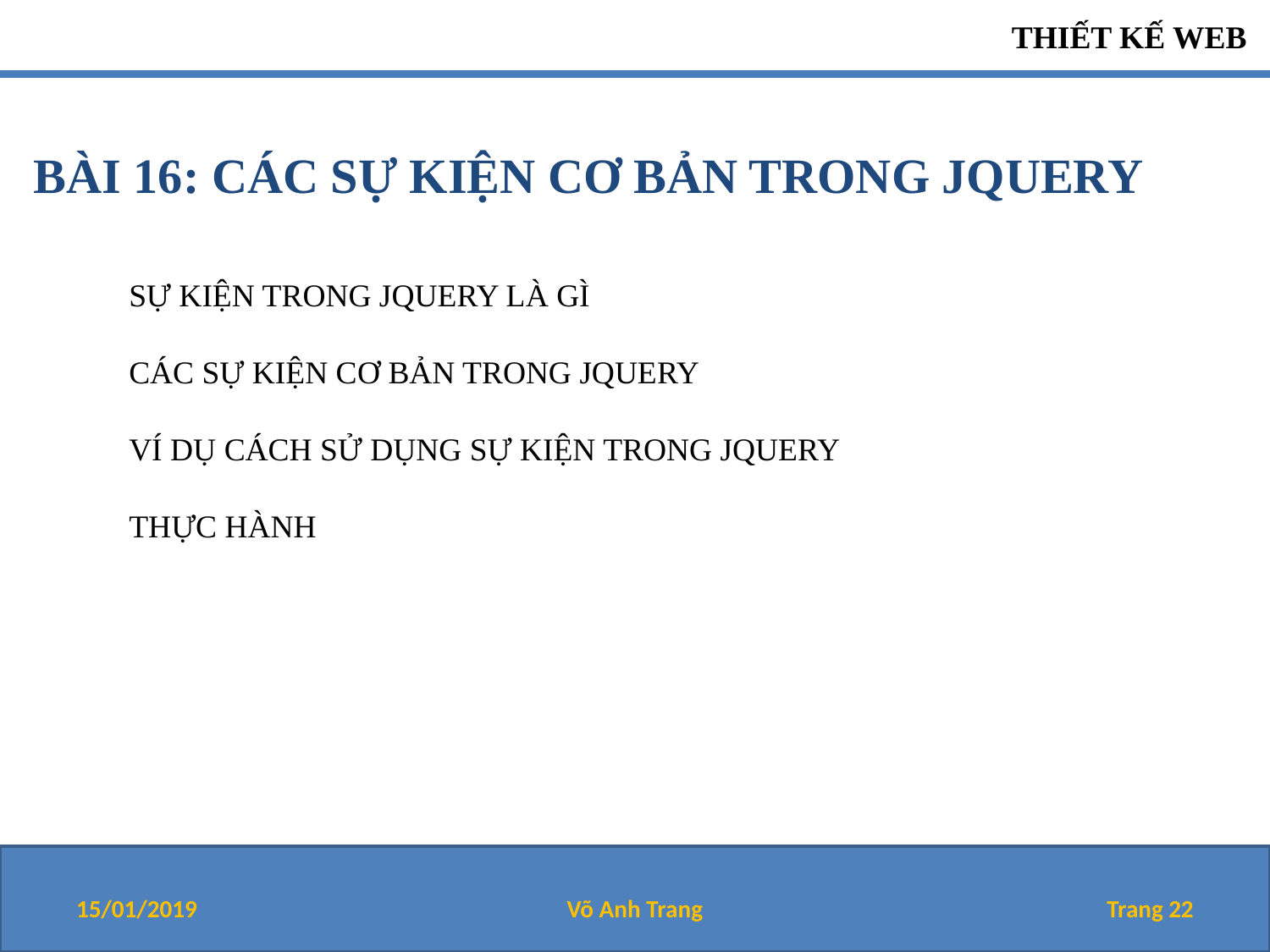

BÀI 16: CÁC SỰ KIỆN CƠ BẢN TRONG JQUERY
SỰ KIỆN TRONG JQUERY LÀ GÌ
CÁC SỰ KIỆN CƠ BẢN TRONG JQUERY
VÍ DỤ CÁCH SỬ DỤNG SỰ KIỆN TRONG JQUERY
THỰC HÀNH
15/01/2019
Võ Anh Trang
Trang 22